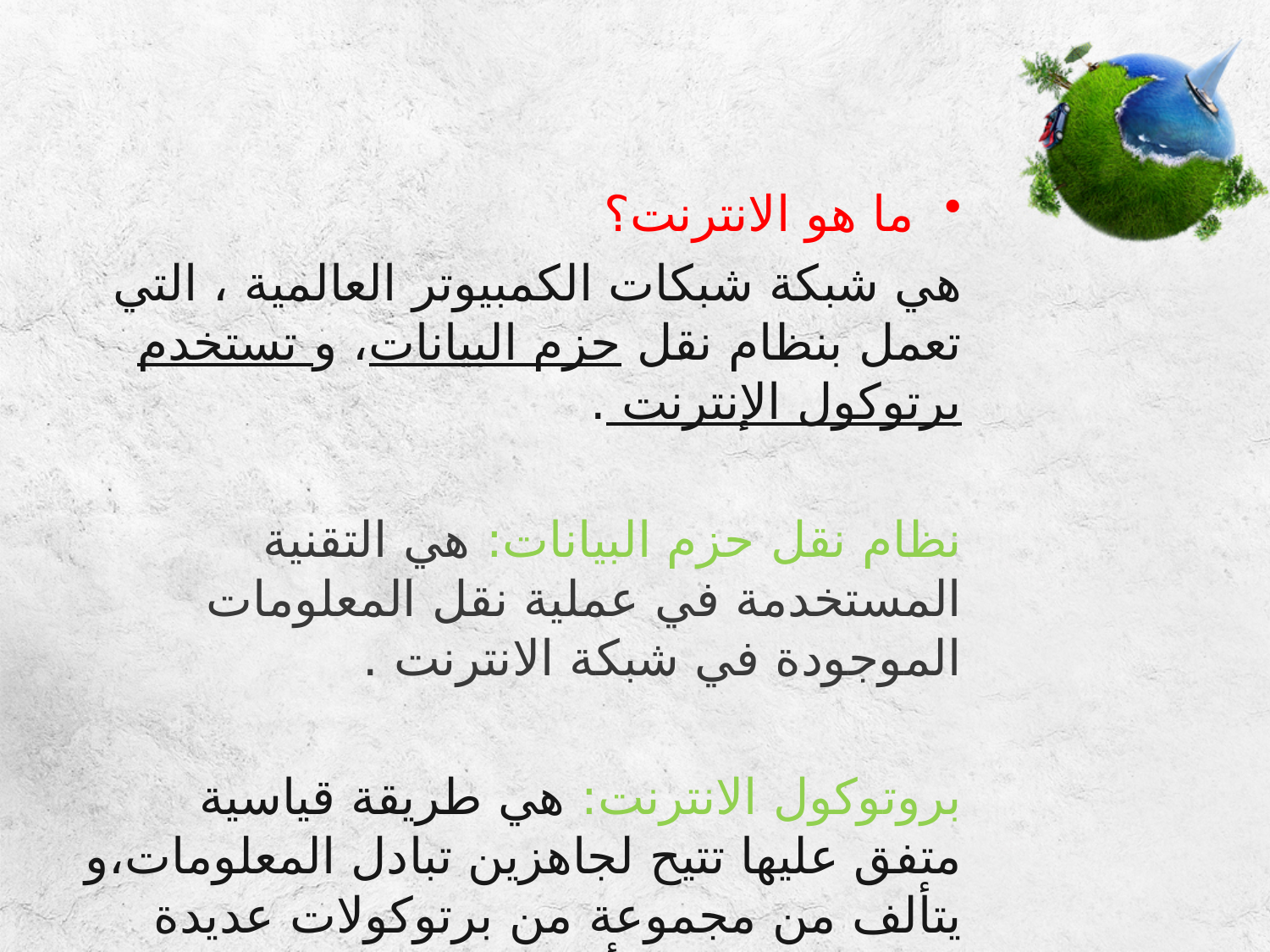

#
ما هو الانترنت؟
هي شبكة شبكات الكمبيوتر العالمية ، التي تعمل بنظام نقل حزم البيانات، و تستخدم برتوكول الإنترنت .

نظام نقل حزم البيانات: هي التقنية المستخدمة في عملية نقل المعلومات الموجودة في شبكة الانترنت .

بروتوكول الانترنت: هي طريقة قياسية متفق عليها تتيح لجاهزين تبادل المعلومات،و يتألف من مجموعة من برتوكولات عديدة تربو على المائة، أهمها: TCP/IP، لذا تسمى باسمها.